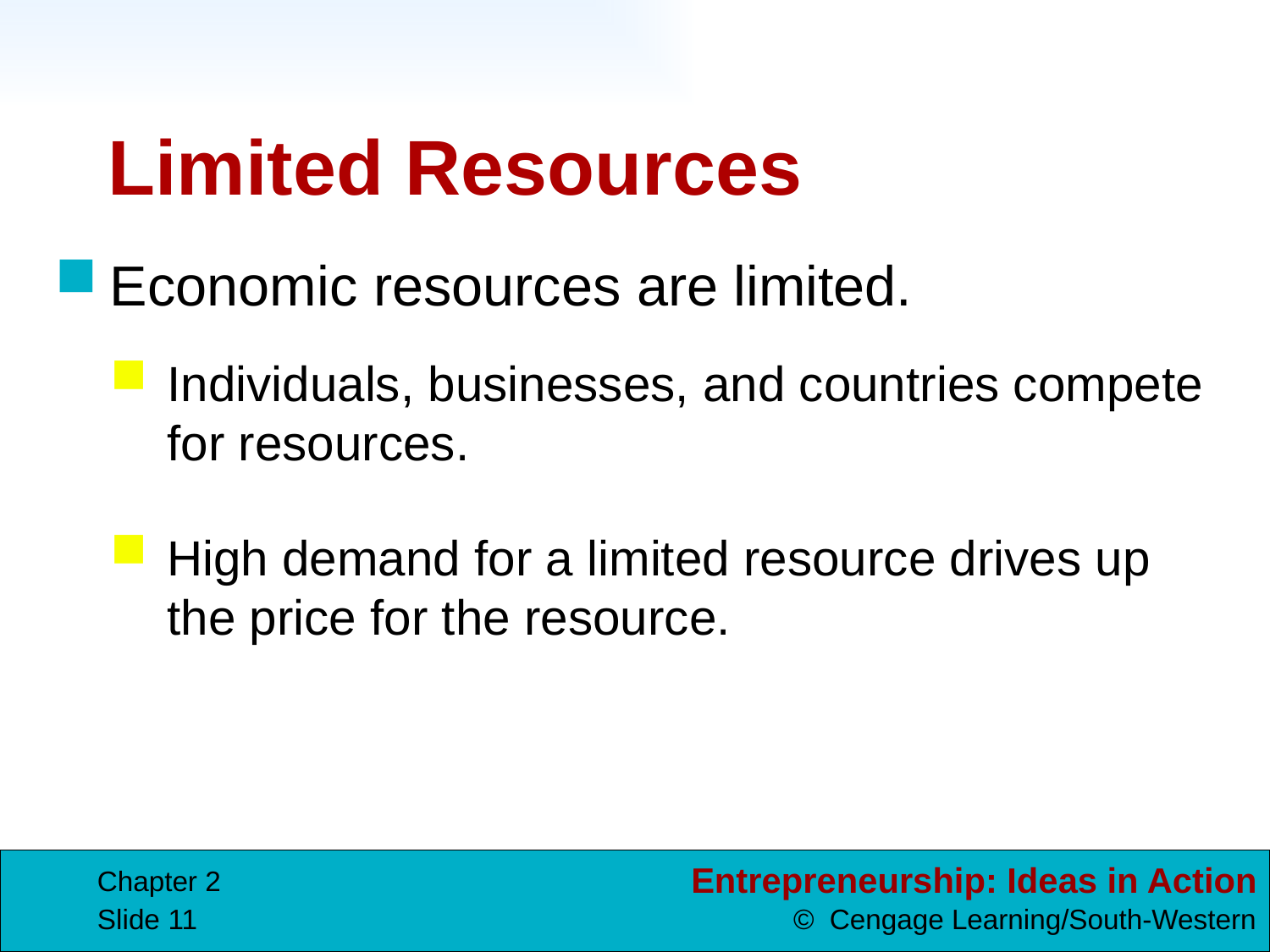

# Limited Resources
Economic resources are limited.

Individuals, businesses, and countries compete for resources.

High demand for a limited resource drives up the price for the resource.
Chapter 2
Slide 11